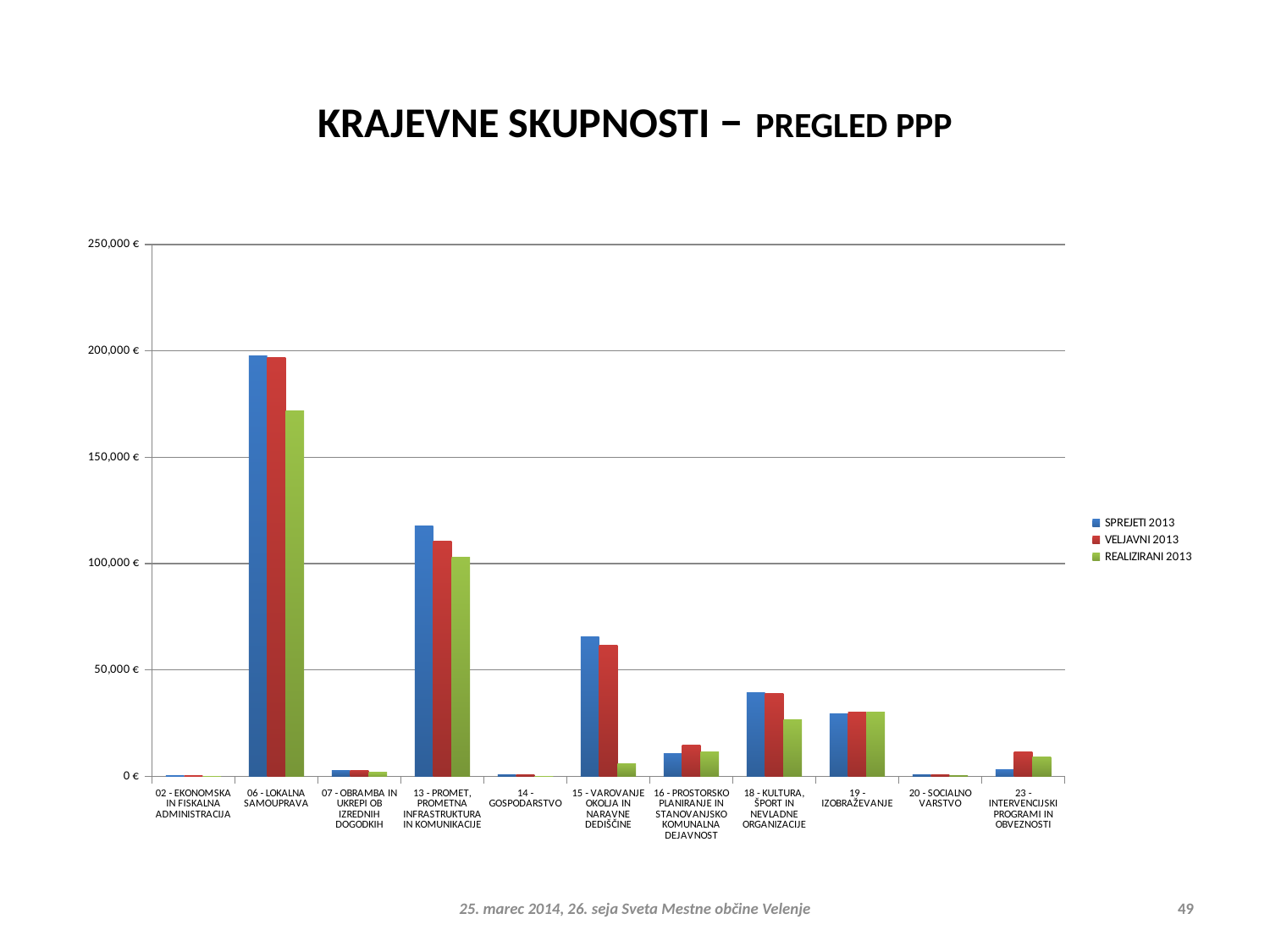

# KRAJEVNE SKUPNOSTI – PREGLED PPP

### Chart

| Category | SPREJETI 2013 | VELJAVNI 2013 | REALIZIRANI 2013 |
|---|---|---|---|
| 02 - EKONOMSKA IN FISKALNA ADMINISTRACIJA | 262.0 | 272.0 | 111.0 |
| 06 - LOKALNA SAMOUPRAVA | 197669.0 | 197006.0 | 171711.0 |
| 07 - OBRAMBA IN UKREPI OB IZREDNIH DOGODKIH | 2531.0 | 2531.0 | 1773.0 |
| 13 - PROMET, PROMETNA INFRASTRUKTURA IN KOMUNIKACIJE | 117662.0 | 110607.0 | 103072.0 |
| 14 - GOSPODARSTVO | 600.0 | 600.0 | 0.0 |
| 15 - VAROVANJE OKOLJA IN NARAVNE DEDIŠČINE | 65747.0 | 61757.0 | 5818.0 |
| 16 - PROSTORSKO PLANIRANJE IN STANOVANJSKO KOMUNALNA DEJAVNOST | 10665.0 | 14580.0 | 11331.0 |
| 18 - KULTURA, ŠPORT IN NEVLADNE ORGANIZACIJE | 39383.0 | 39051.0 | 26481.0 |
| 19 - IZOBRAŽEVANJE | 29370.0 | 30145.0 | 30143.0 |
| 20 - SOCIALNO VARSTVO | 790.0 | 740.0 | 390.0 |
| 23 - INTERVENCIJSKI PROGRAMI IN OBVEZNOSTI | 3250.0 | 11525.0 | 9031.0 |
25. marec 2014, 26. seja Sveta Mestne občine Velenje
49